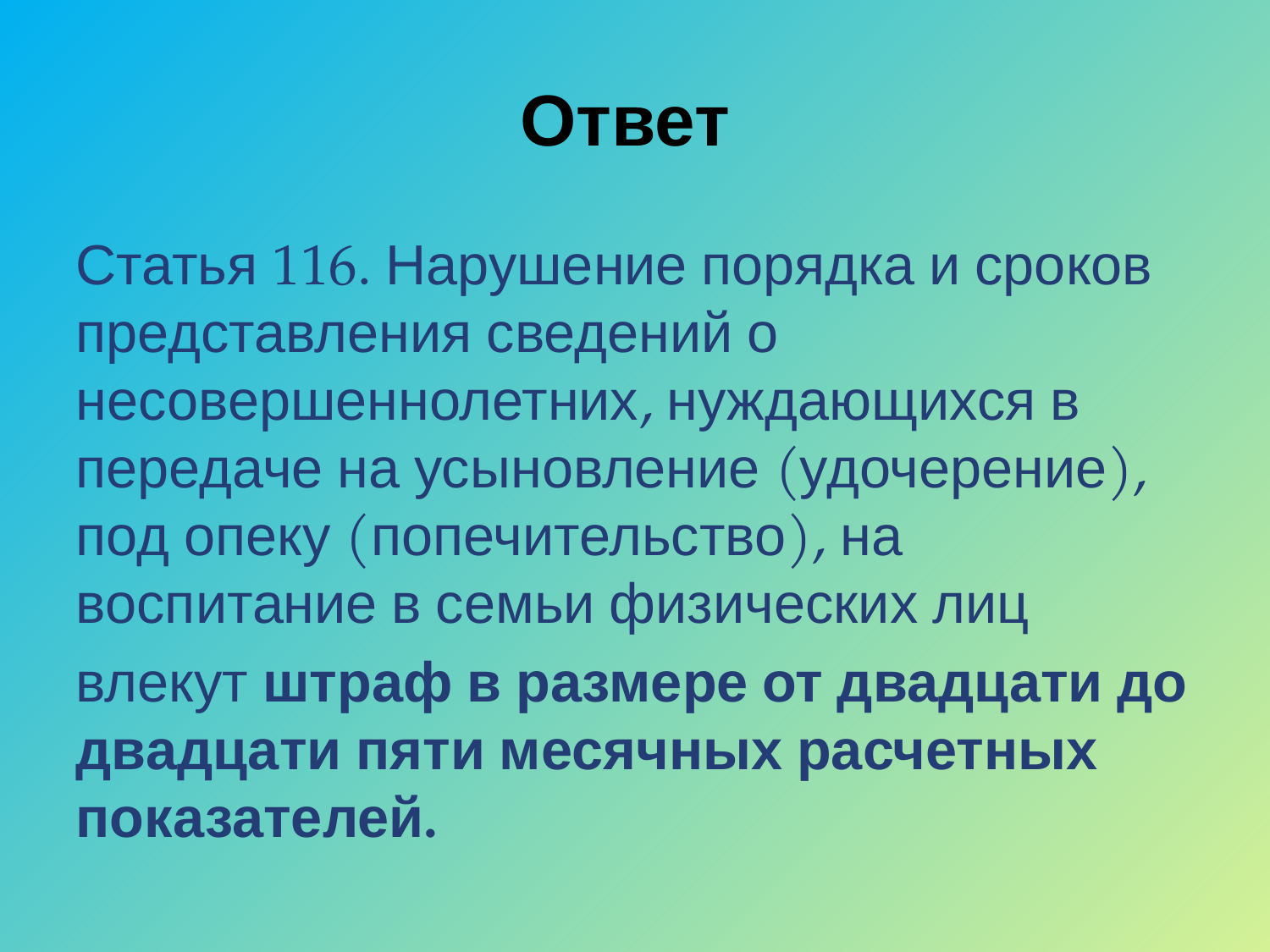

# Ответ
Статья 116. Нарушение порядка и сроков представления сведений о несовершеннолетних, нуждающихся в передаче на усыновление (удочерение), под опеку (попечительство), на воспитание в семьи физических лиц
влекут штраф в размере от двадцати до двадцати пяти месячных расчетных показателей.